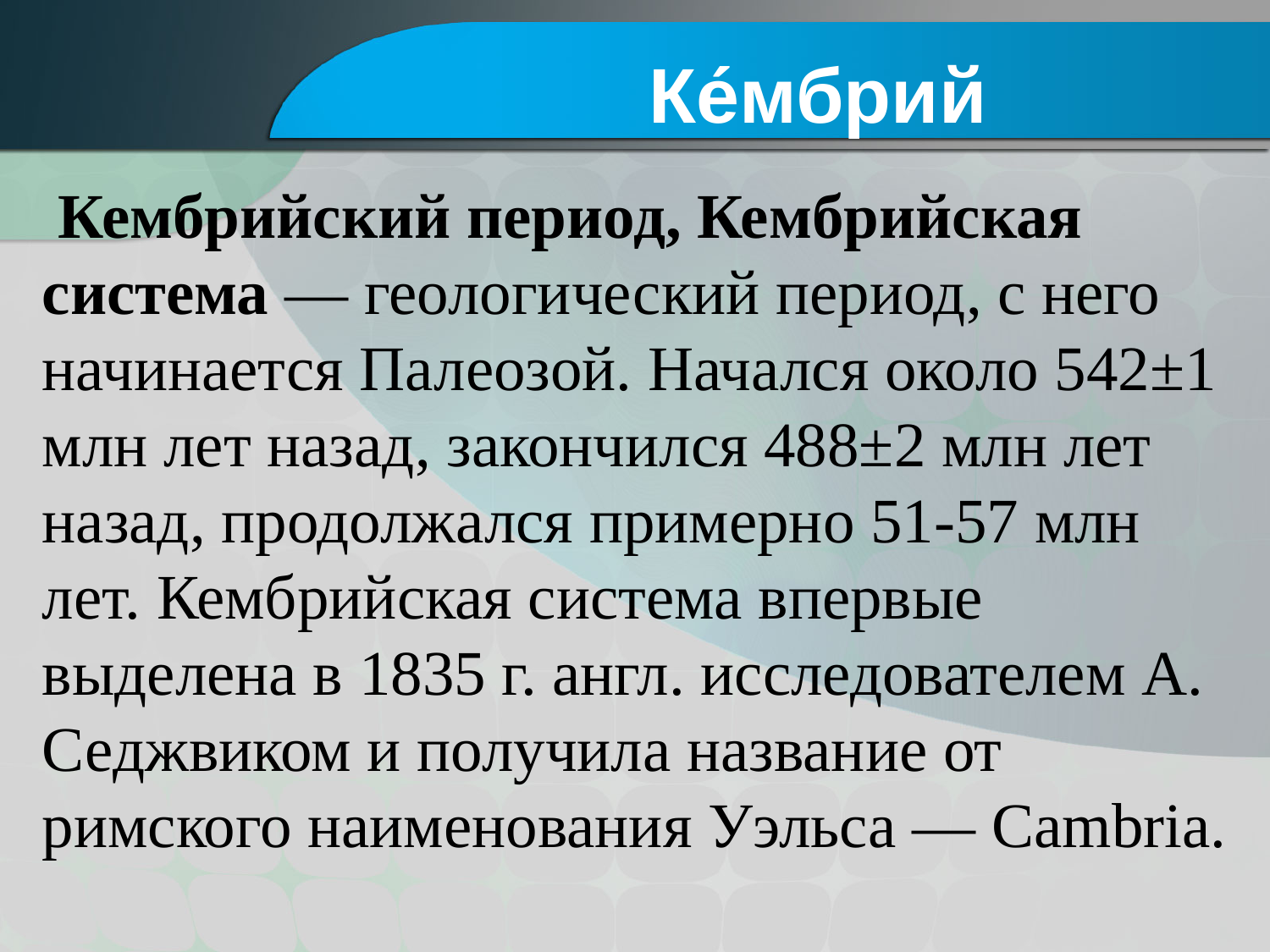

Ке́мбрий
 Кембрийский период, Кембрийская система — геологический период, с него начинается Палеозой. Начался около 542±1 млн лет назад, закончился 488±2 млн лет назад, продолжался примерно 51-57 млн лет. Кембрийская система впервые выделена в 1835 г. англ. исследователем А. Седжвиком и получила название от римского наименования Уэльса — Cambria.